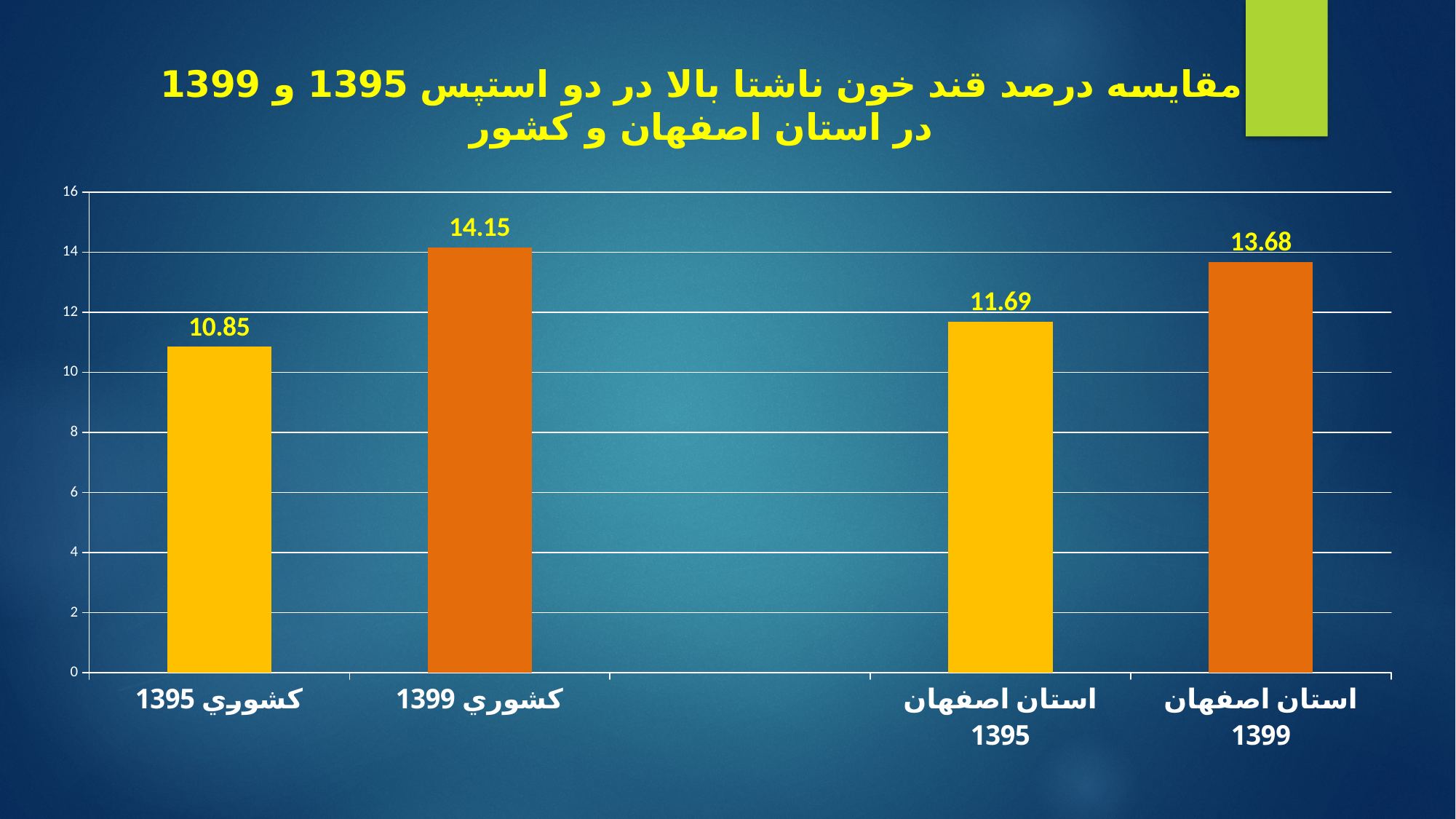

### Chart: مقايسه درصد قند خون ناشتا بالا در دو استپس 1395 و 1399 در استان اصفهان و کشور

| Category | مقايسه درصد قند خون ناشتا بالا در دو استپس 95 و 99 در استان اصفهان و کشور |
|---|---|
| کشوري 1395 | 10.85 |
| کشوري 1399 | 14.15 |
|  | None |
| استان اصفهان 1395 | 11.69 |
| استان اصفهان 1399 | 13.68 |